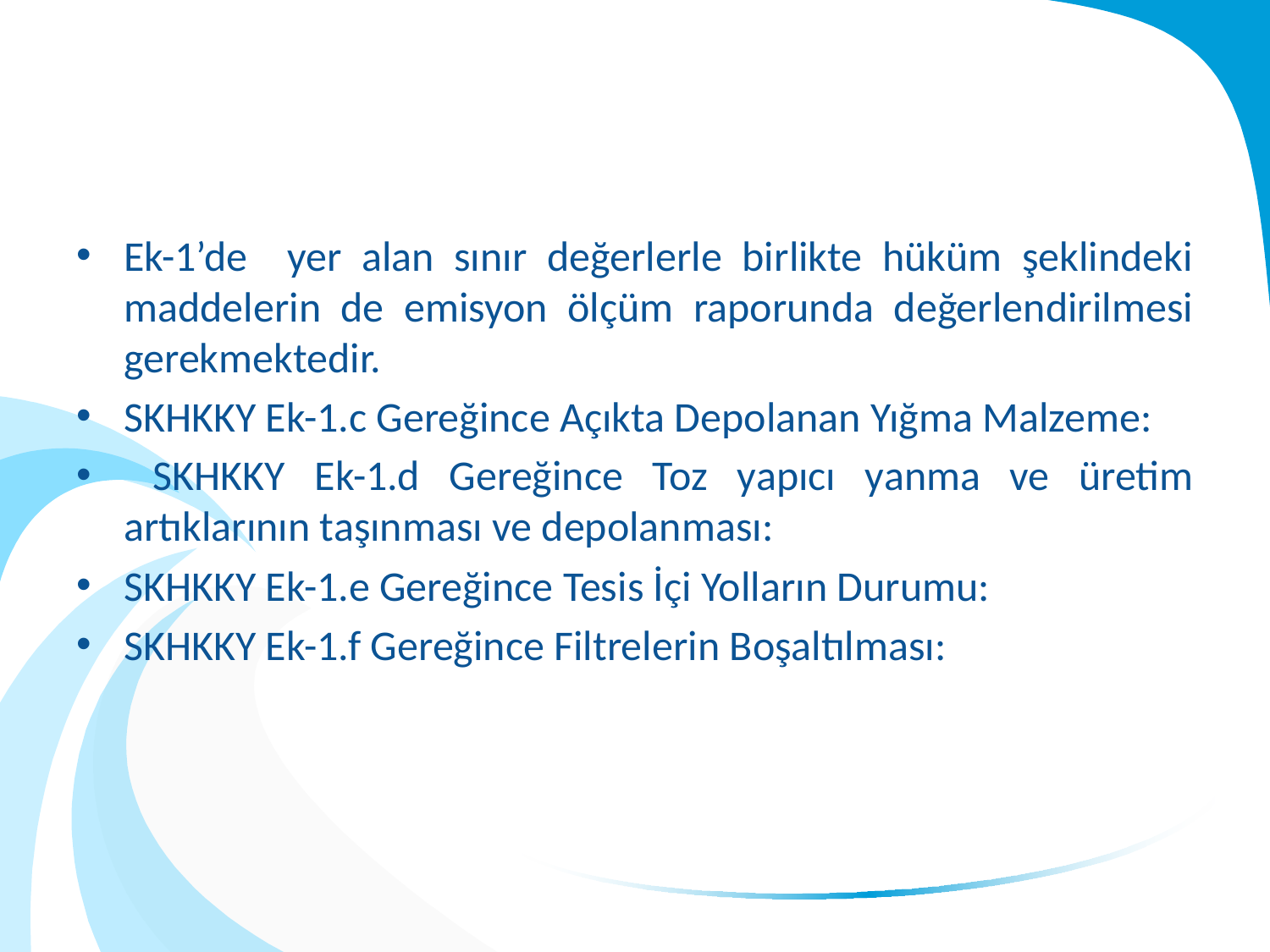

Ek-1’de  yer alan sınır değerlerle birlikte hüküm şeklindeki maddelerin de emisyon ölçüm raporunda değerlendirilmesi gerekmektedir.
SKHKKY Ek-1.c Gereğince Açıkta Depolanan Yığma Malzeme:
 SKHKKY Ek-1.d Gereğince Toz yapıcı yanma ve üretim artıklarının taşınması ve depolanması:
SKHKKY Ek-1.e Gereğince Tesis İçi Yolların Durumu:
SKHKKY Ek-1.f Gereğince Filtrelerin Boşaltılması: